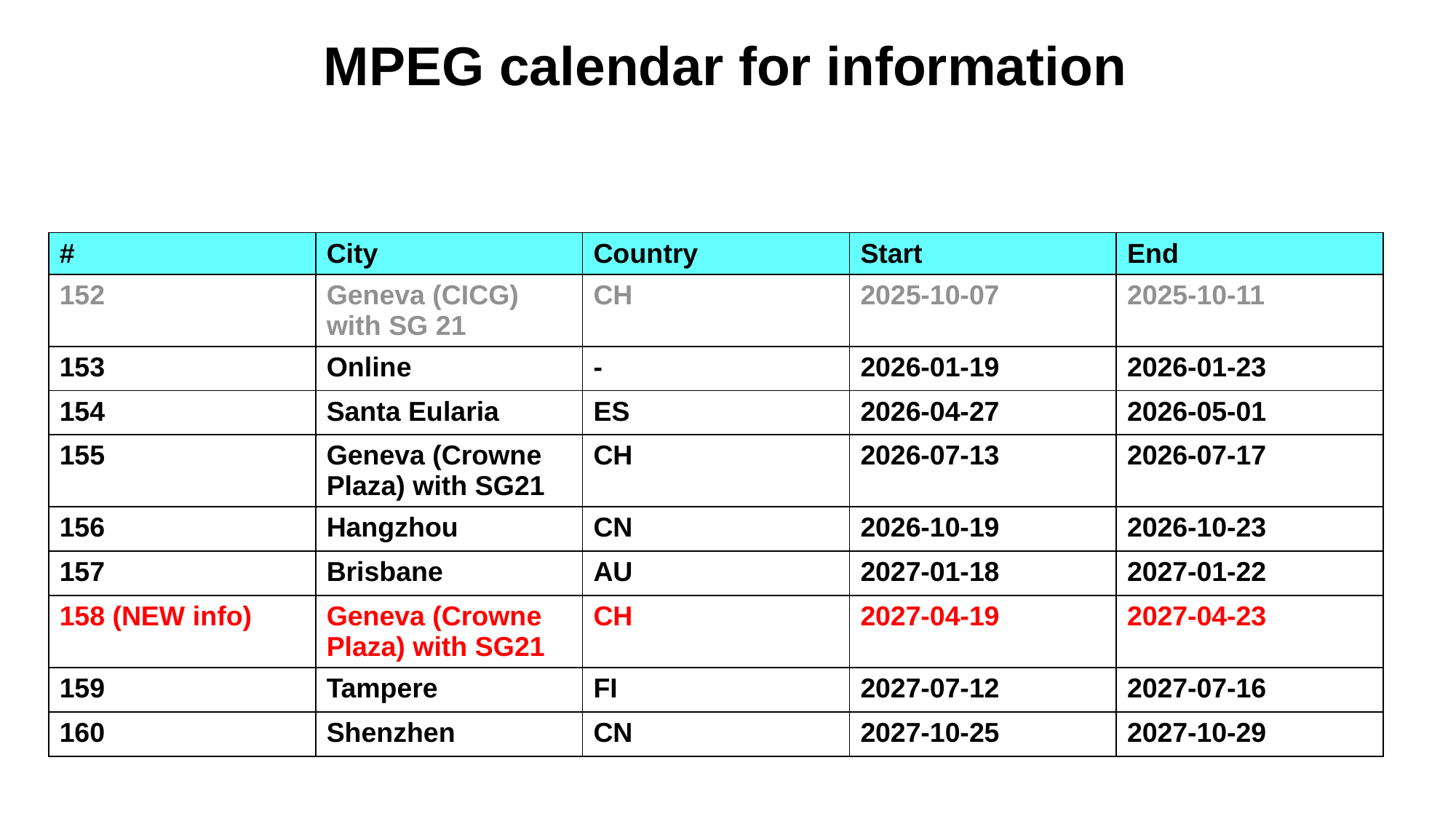

# MPEG calendar for information
| # | City | Country | Start | End |
| --- | --- | --- | --- | --- |
| 152 | Geneva (CICG) with SG 21 | CH | 2025-10-07 | 2025-10-11 |
| 153 | Online | - | 2026-01-19 | 2026-01-23 |
| 154 | Santa Eularia | ES | 2026-04-27 | 2026-05-01 |
| 155 | Geneva (Crowne Plaza) with SG21 | CH | 2026-07-13 | 2026-07-17 |
| 156 | Hangzhou | CN | 2026-10-19 | 2026-10-23 |
| 157 | Brisbane | AU | 2027-01-18 | 2027-01-22 |
| 158 (NEW info) | Geneva (Crowne Plaza) with SG21 | CH | 2027-04-19 | 2027-04-23 |
| 159 | Tampere | FI | 2027-07-12 | 2027-07-16 |
| 160 | Shenzhen | CN | 2027-10-25 | 2027-10-29 |